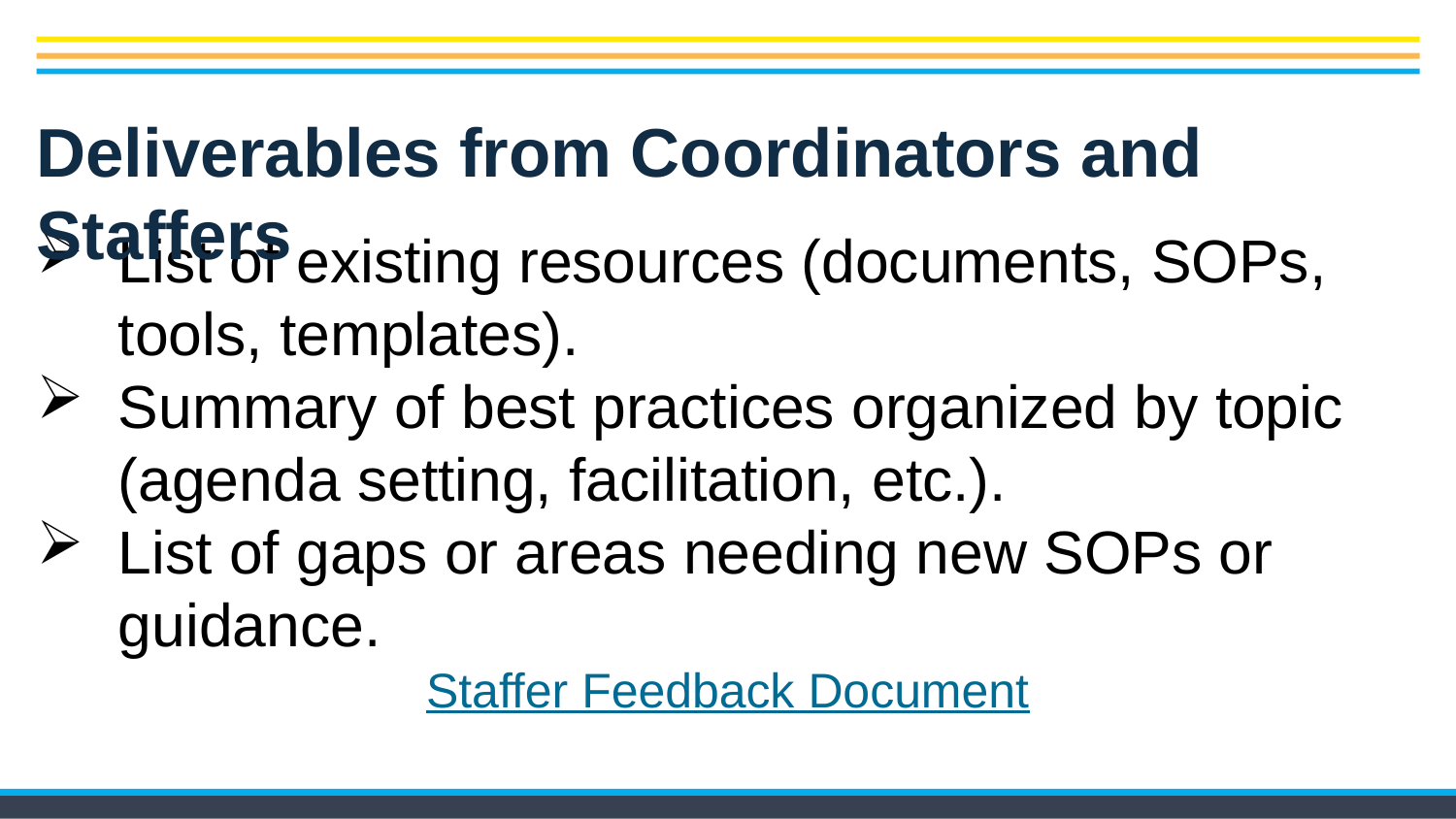

# Deliverables from Coordinators and Staffers
List of existing resources (documents, SOPs, tools, templates).
Summary of best practices organized by topic (agenda setting, facilitation, etc.).
List of gaps or areas needing new SOPs or guidance.
Staffer Feedback Document